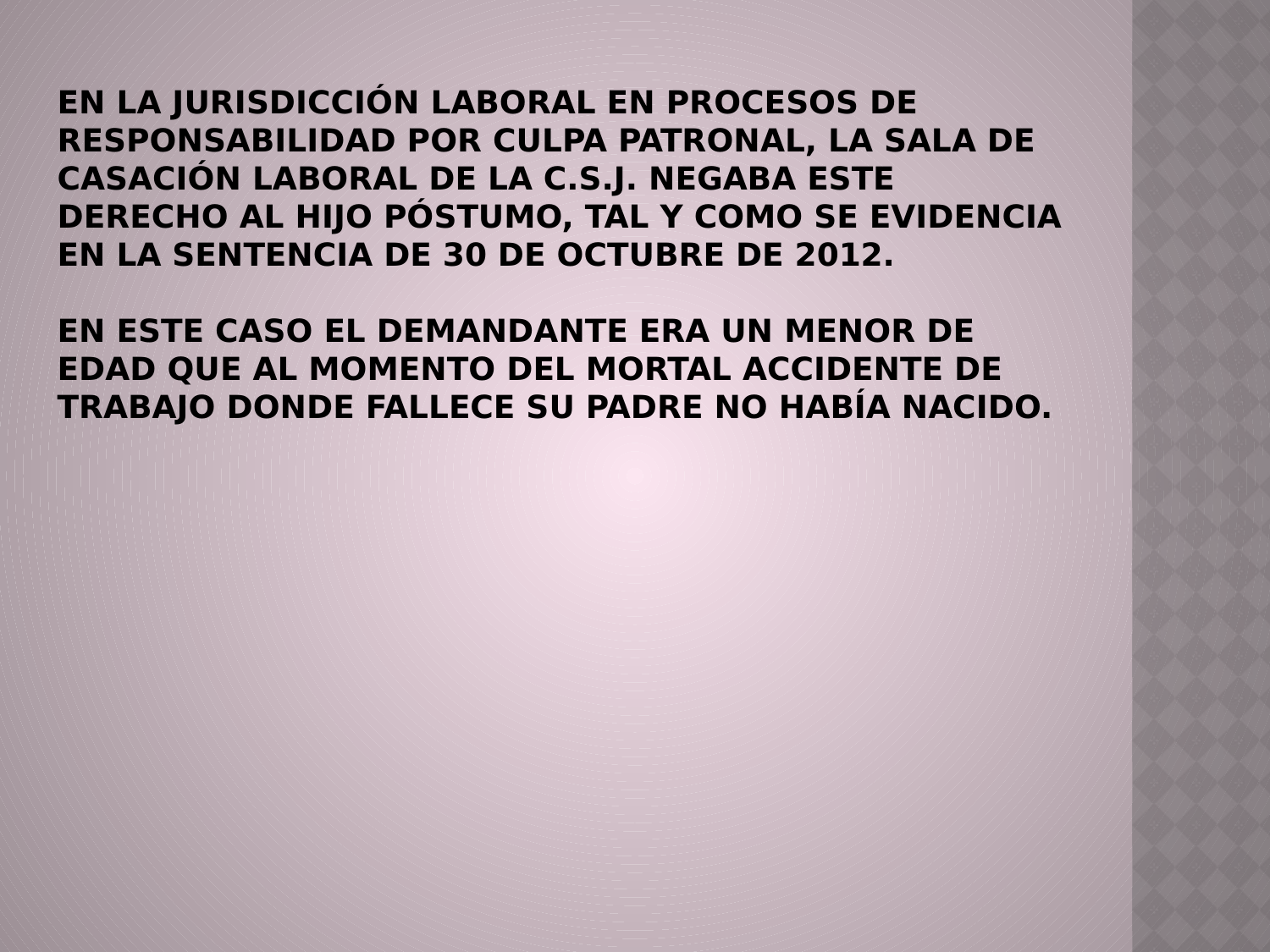

EN LA JURISDICCIÓN LABORAL EN PROCESOS DE RESPONSABILIDAD POR CULPA PATRONAL, LA SALA DE CASACIÓN LABORAL DE LA C.S.J. NEGABA ESTE DERECHO AL HIJO PÓSTUMO, TAL Y COMO SE EVIDENCIA EN LA SENTENCIA DE 30 DE OCTUBRE DE 2012.

EN ESTE CASO EL DEMANDANTE ERA UN MENOR DE EDAD QUE AL MOMENTO DEL MORTAL ACCIDENTE DE TRABAJO DONDE FALLECE SU PADRE NO HABÍA NACIDO.